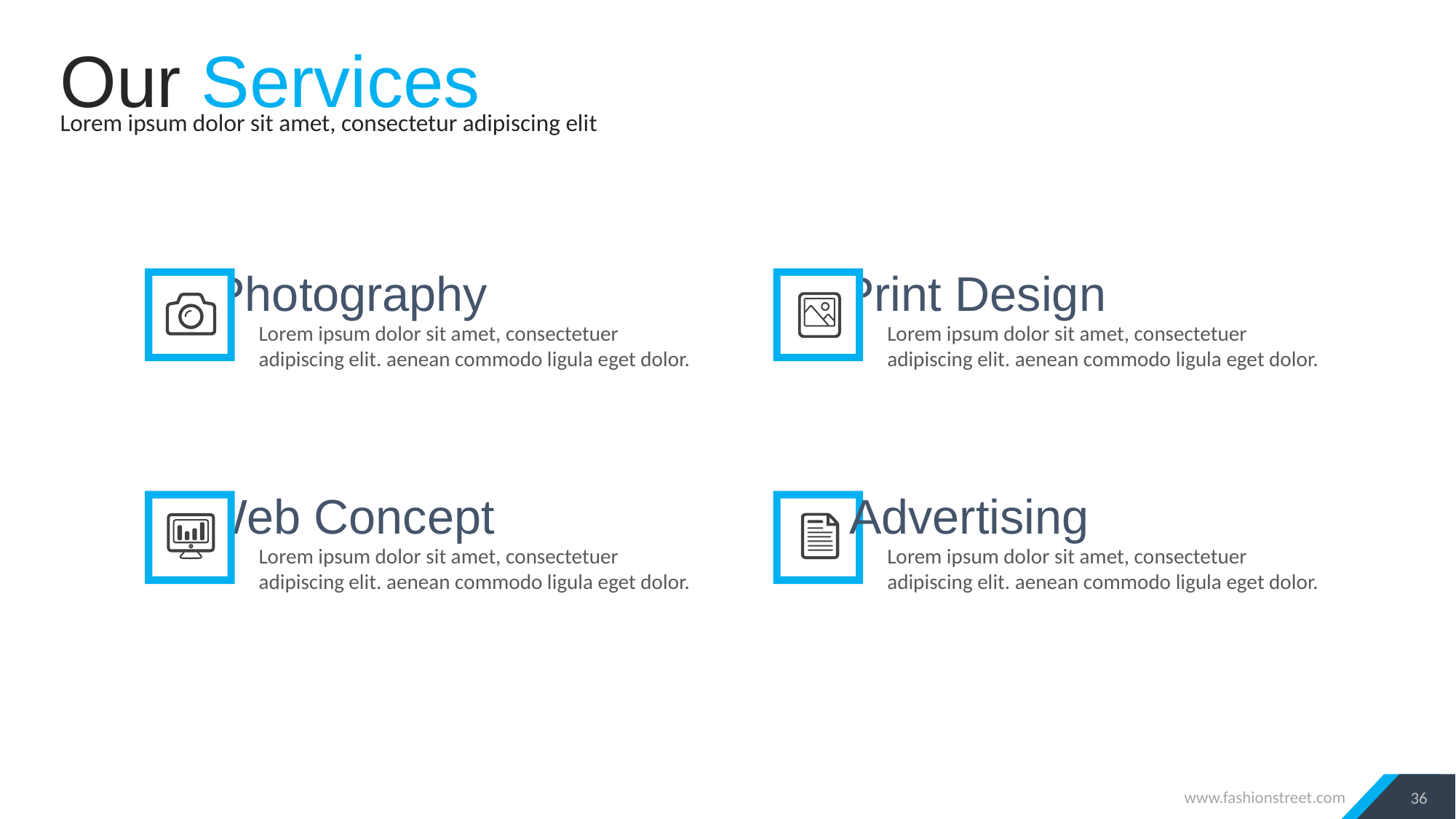

Our Services
Lorem ipsum dolor sit amet, consectetur adipiscing elit
Photography
Print Design

Lorem ipsum dolor sit amet, consectetuer adipiscing elit. aenean commodo ligula eget dolor.
Lorem ipsum dolor sit amet, consectetuer adipiscing elit. aenean commodo ligula eget dolor.
Web Concept
Advertising

Lorem ipsum dolor sit amet, consectetuer adipiscing elit. aenean commodo ligula eget dolor.
Lorem ipsum dolor sit amet, consectetuer adipiscing elit. aenean commodo ligula eget dolor.
36